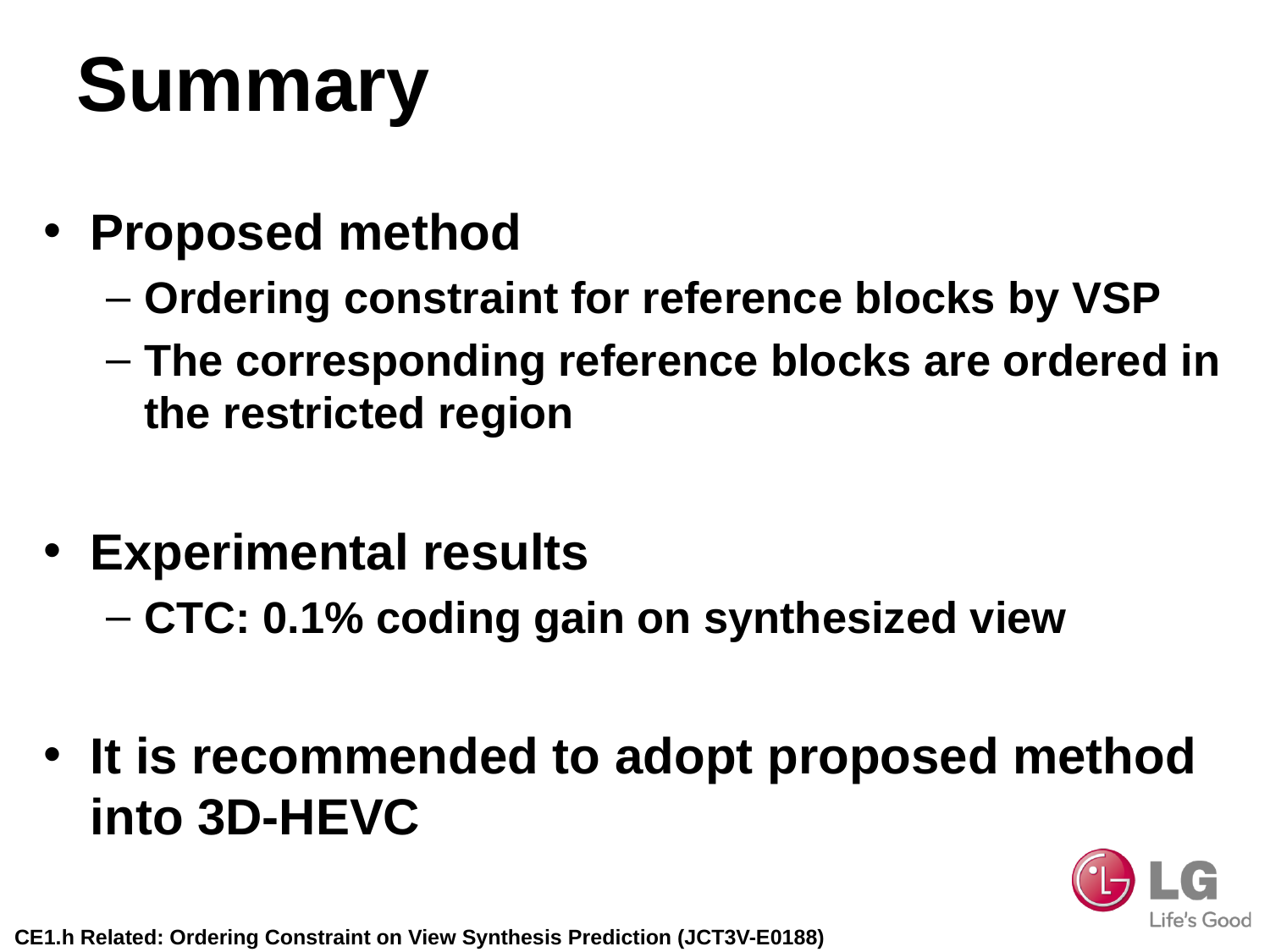

# Summary
Proposed method
Ordering constraint for reference blocks by VSP
The corresponding reference blocks are ordered in the restricted region

Experimental results
CTC: 0.1% coding gain on synthesized view

It is recommended to adopt proposed method into 3D-HEVC